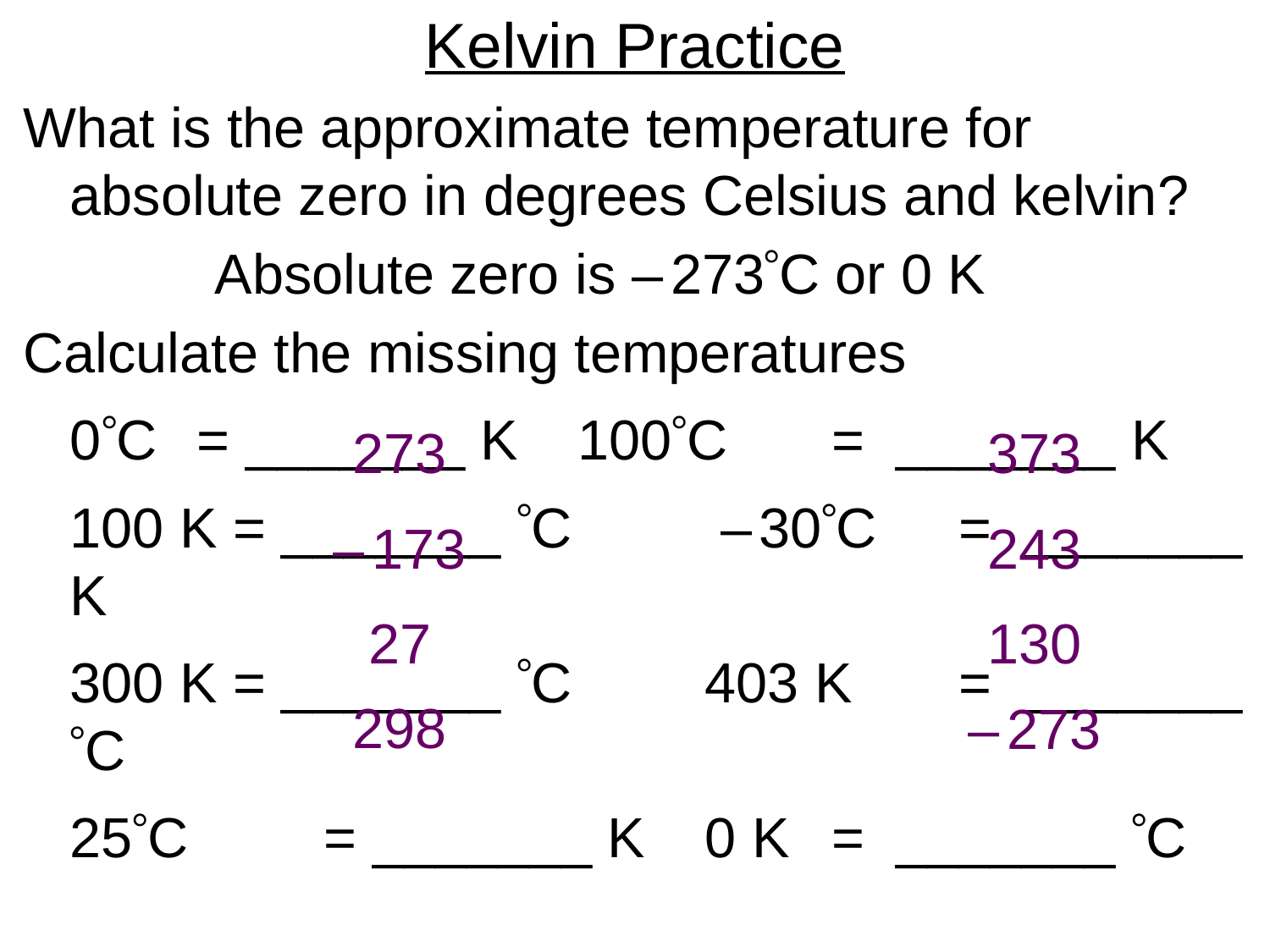

# Kelvin Practice
What is the approximate temperature for absolute zero in degrees Celsius and kelvin?
Calculate the missing temperatures
	0°C 	= _______ K	100°C 	=  _______ K
	100 K = _______ °C 	 – 30°C	=  _______ K
	300 K = _______ °C 	403 K 	=  _______ °C
	25°C 	= _______ K	0 K 	=  _______ °C
Absolute zero is – 273°C or 0 K
273
373
– 173
243
27
130
298
– 273